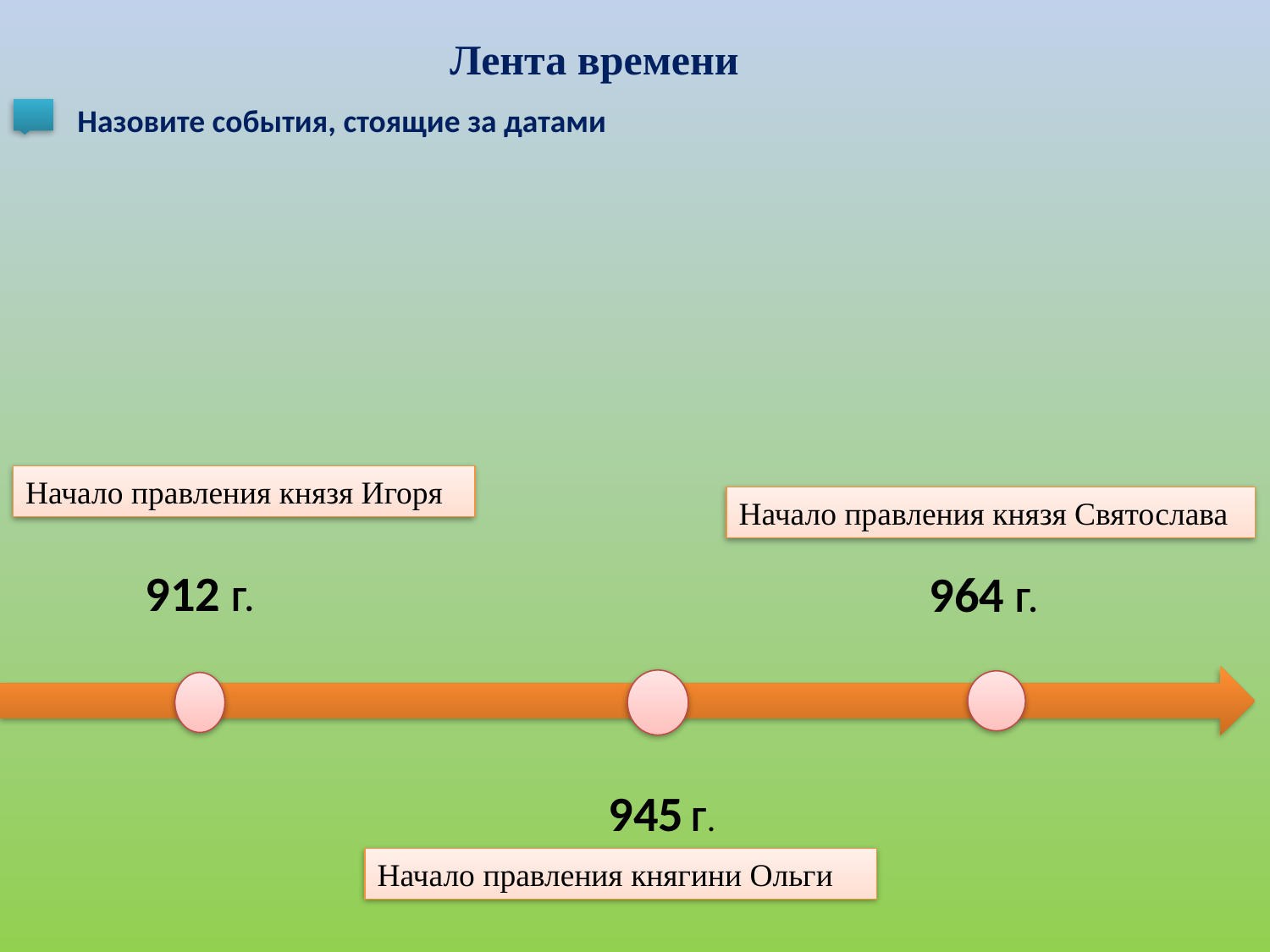

Лента времени
Назовите события, стоящие за датами

Начало правления князя Игоря
Начало правления князя Святослава
912 Г.
964 Г.

945 Г.
Начало правления княгини Ольги